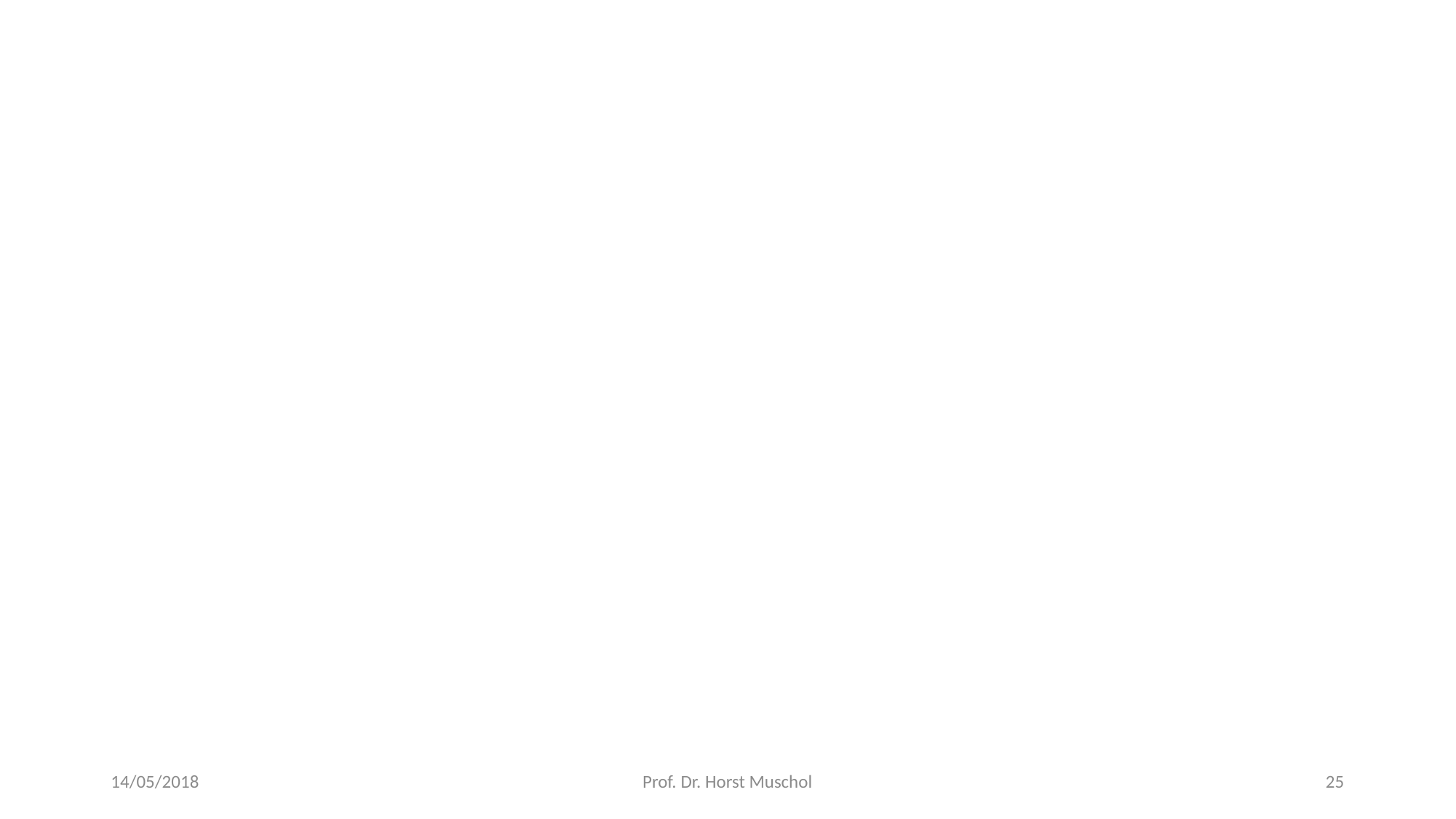

#

14/05/2018
Prof. Dr. Horst Muschol
25